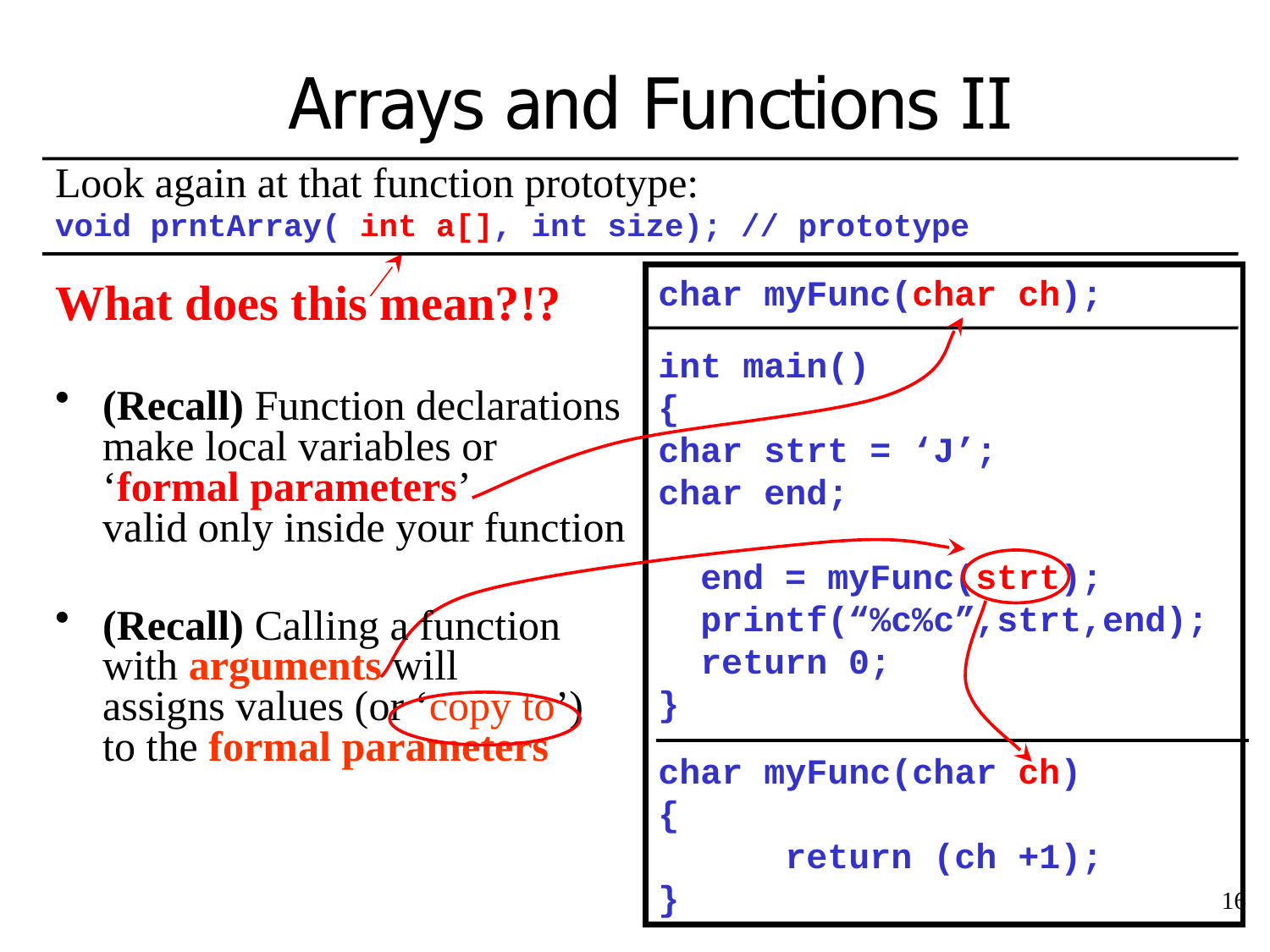

# Arrays and Functions II

Look again at that function prototype:
void prntArray( int a[], int size); // prototype
What does this mean?!?

(Recall) Function declarations
make local variables or
‘formal parameters’
valid only inside your function

(Recall) Calling a function
with arguments will
assigns values (or ‘copy to’)
to the formal parameters

char myFunc(char ch);

int main()
{
char strt = ‘J’;
char end;

  end = myFunc(strt);
  printf(“%c%c”,strt,end);
  return 0;
}

char myFunc(char ch)
{
	return (ch +1);
}

16